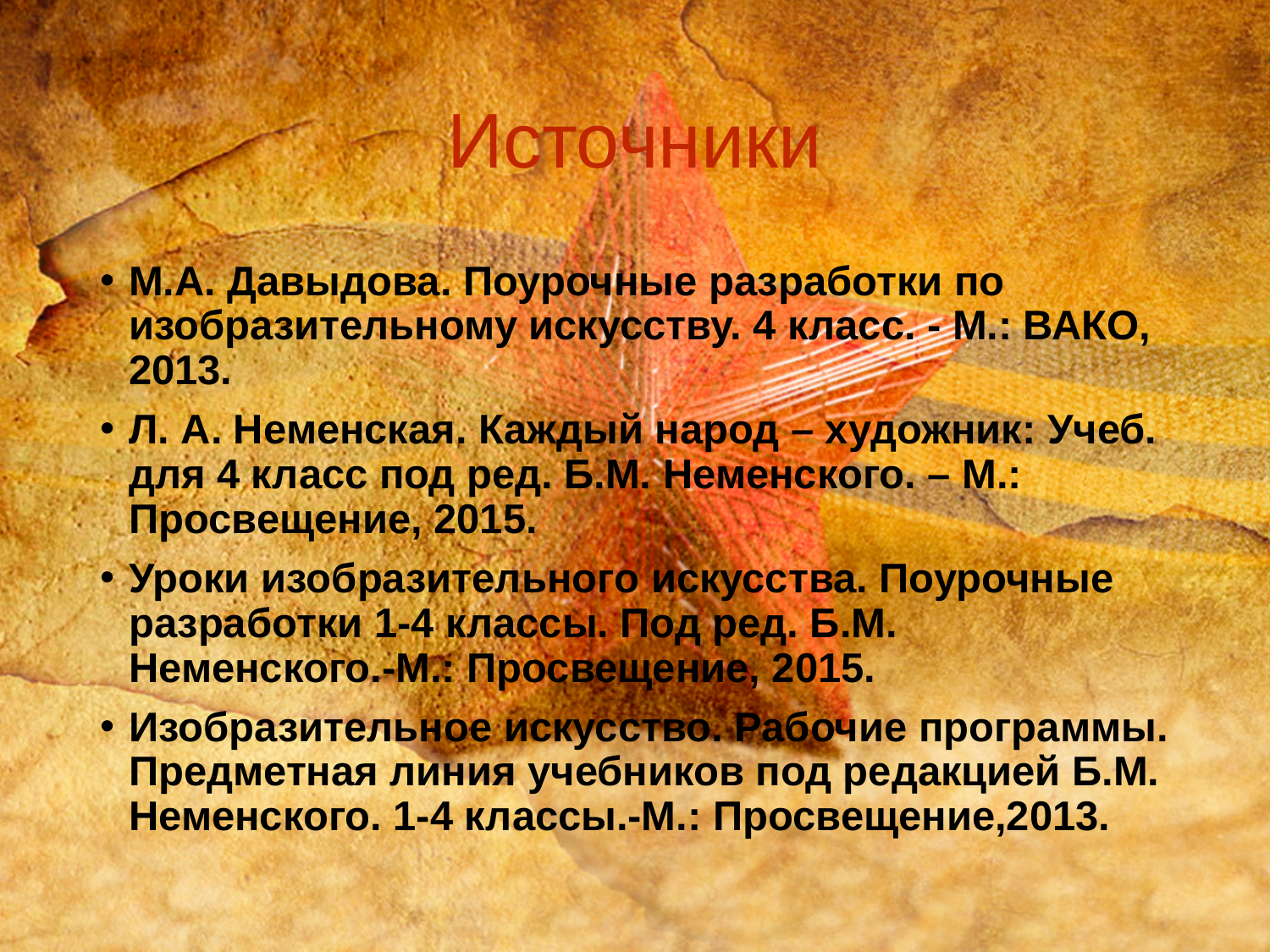

# Источники
М.А. Давыдова. Поурочные разработки по изобразительному искусству. 4 класс. - М.: ВАКО, 2013.
Л. А. Неменская. Каждый народ – художник: Учеб. для 4 класс под ред. Б.М. Неменского. – М.: Просвещение, 2015.
Уроки изобразительного искусства. Поурочные разработки 1-4 классы. Под ред. Б.М. Неменского.-М.: Просвещение, 2015.
Изобразительное искусство. Рабочие программы. Предметная линия учебников под редакцией Б.М. Неменского. 1-4 классы.-М.: Просвещение,2013.